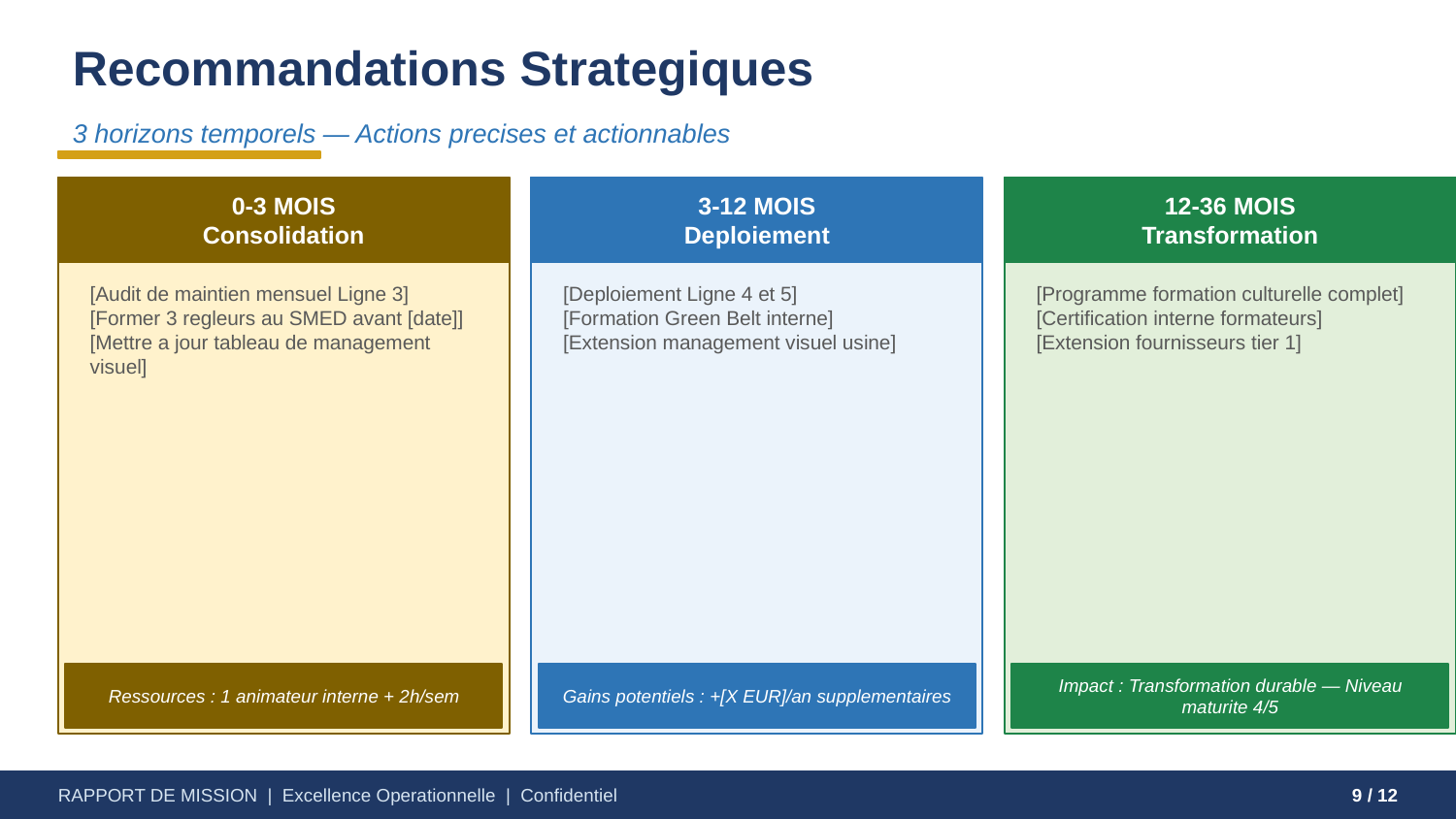

Recommandations Strategiques
3 horizons temporels — Actions precises et actionnables

0-3 MOIS
Consolidation
3-12 MOIS
Deploiement
12-36 MOIS
Transformation
[Audit de maintien mensuel Ligne 3]
[Former 3 regleurs au SMED avant [date]]
[Mettre a jour tableau de management visuel]
[Deploiement Ligne 4 et 5]
[Formation Green Belt interne]
[Extension management visuel usine]
[Programme formation culturelle complet]
[Certification interne formateurs]
[Extension fournisseurs tier 1]

Ressources : 1 animateur interne + 2h/sem
Gains potentiels : +[X EUR]/an supplementaires
Impact : Transformation durable — Niveau maturite 4/5

RAPPORT DE MISSION  |  Excellence Operationnelle  |  Confidentiel
9 / 12